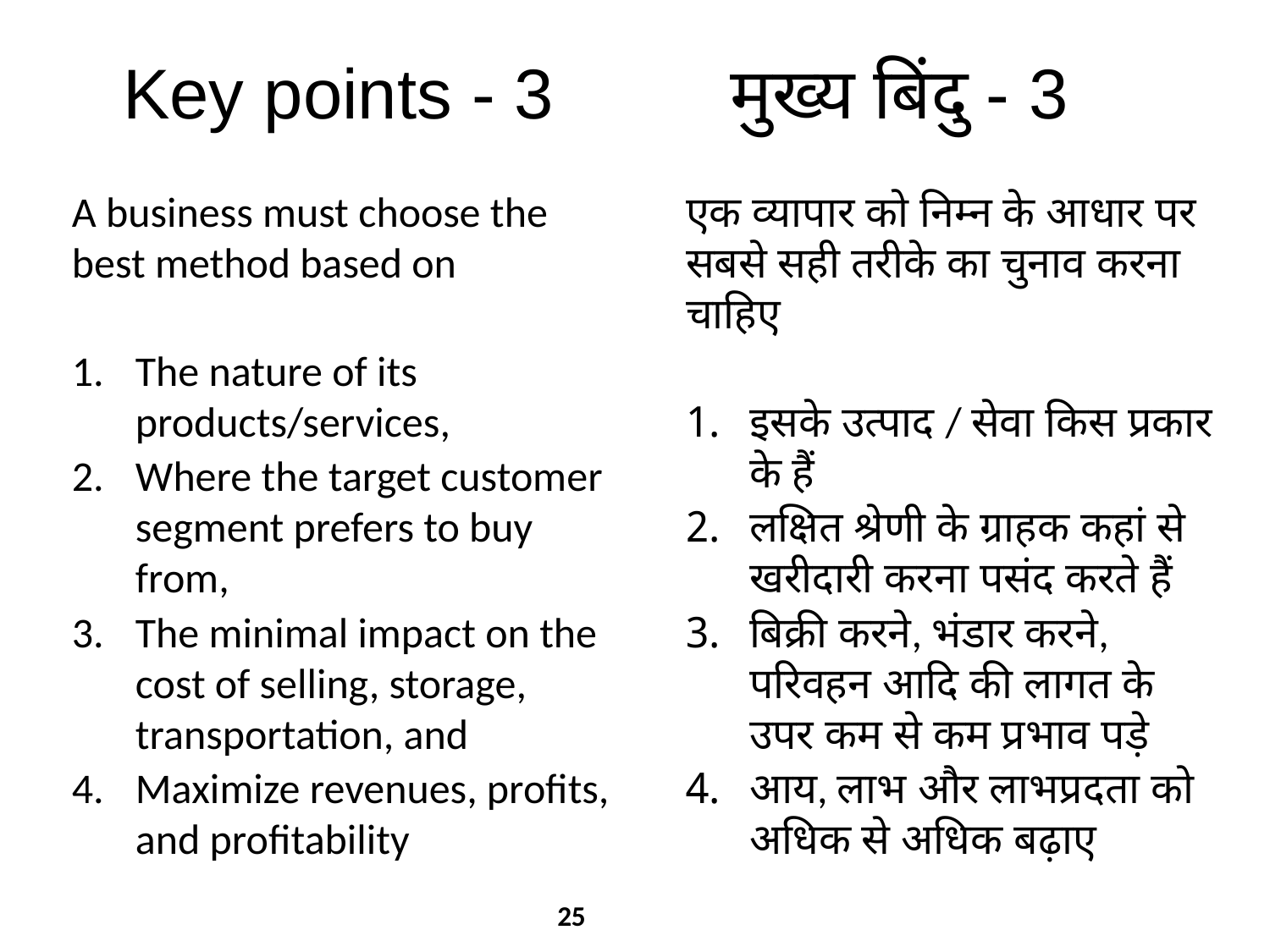

Key points - 3
मुख्य बिंदु - 3
A business must choose the best method based on

The nature of its products/services,
Where the target customer segment prefers to buy from,
The minimal impact on the cost of selling, storage, transportation, and
Maximize revenues, profits, and profitability

एक व्यापार को निम्न के आधार पर सबसे सही तरीके का चुनाव करना चाहिए

इसके उत्पाद / सेवा किस प्रकार के हैं
लक्षित श्रेणी के ग्राहक कहां से खरीदारी करना पसंद करते हैं
बिक्री करने, भंडार करने, परिवहन आदि की लागत के उपर कम से कम प्रभाव पड़े
आय, लाभ और लाभप्रदता को अधिक से अधिक बढ़ाए
25